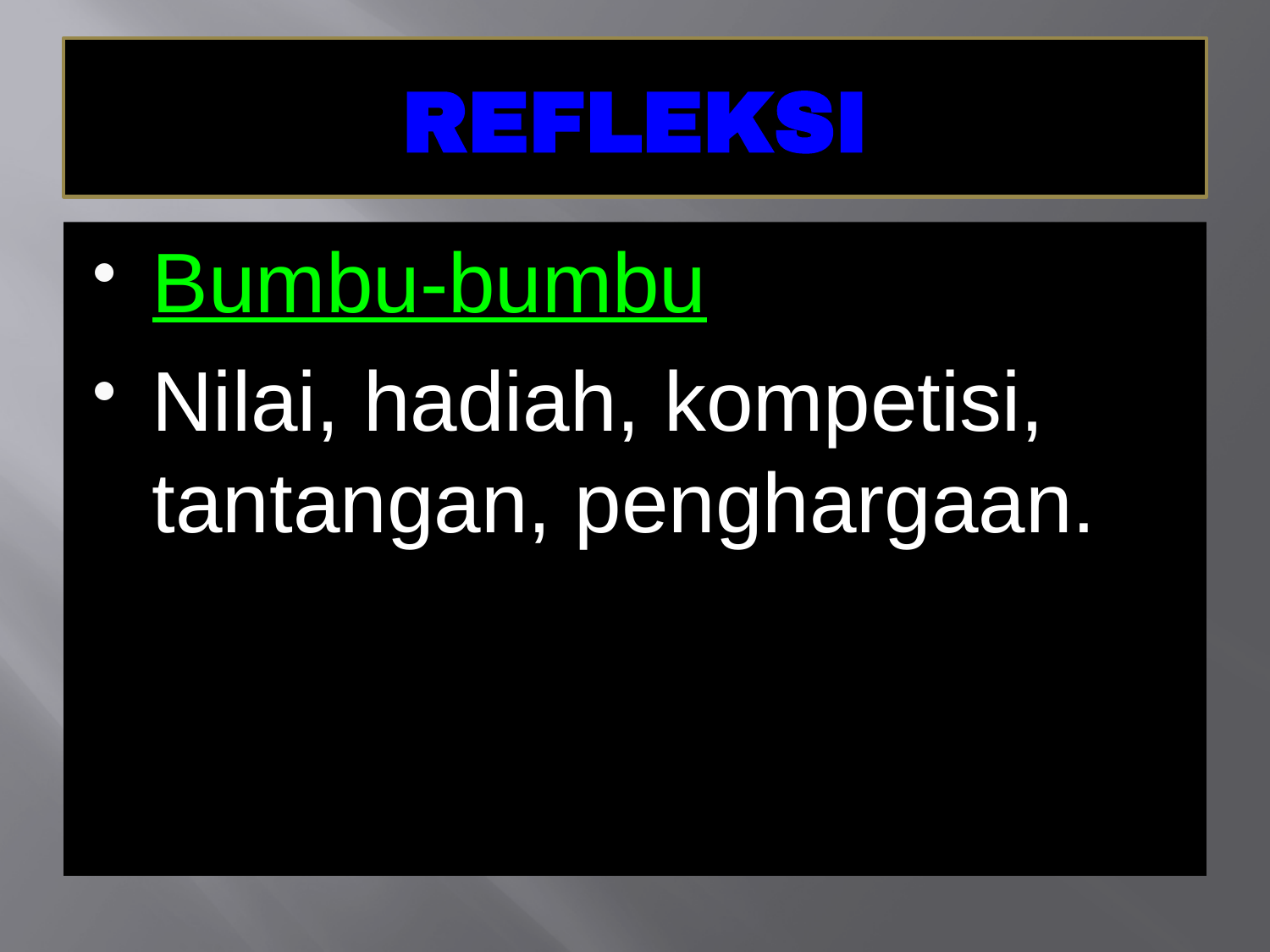

# REFLEKSI
Bumbu-bumbu
Nilai, hadiah, kompetisi, tantangan, penghargaan.